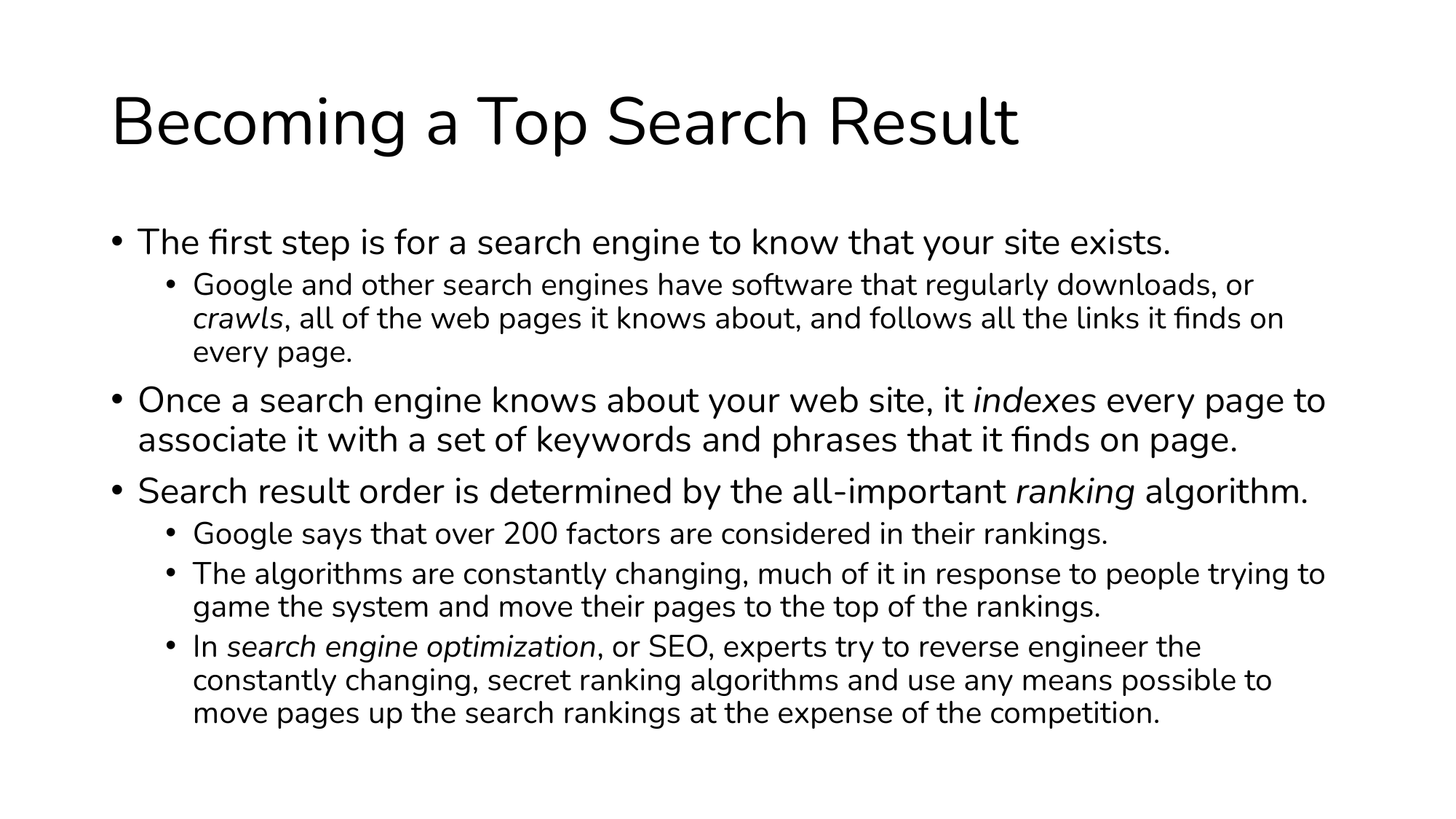

# Becoming a Top Search Result
The first step is for a search engine to know that your site exists.
Google and other search engines have software that regularly downloads, or crawls, all of the web pages it knows about, and follows all the links it finds on every page.
Once a search engine knows about your web site, it indexes every page to associate it with a set of keywords and phrases that it finds on page.
Search result order is determined by the all-important ranking algorithm.
Google says that over 200 factors are considered in their rankings.
The algorithms are constantly changing, much of it in response to people trying to game the system and move their pages to the top of the rankings.
In search engine optimization, or SEO, experts try to reverse engineer the constantly changing, secret ranking algorithms and use any means possible to move pages up the search rankings at the expense of the competition.